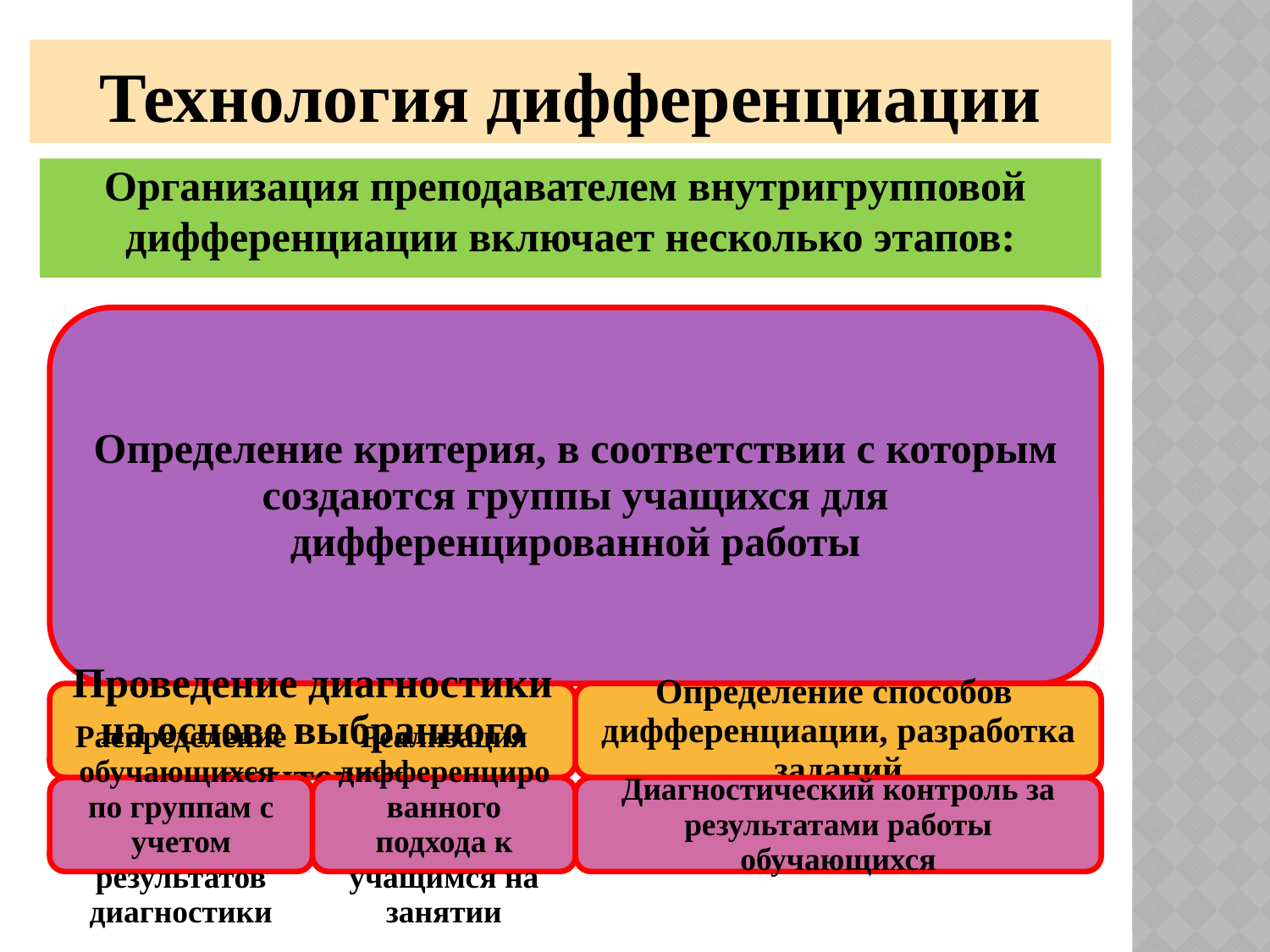

Технология дифференциации
# Организация преподавателем внутригрупповой  дифференциации включает несколько этапов:
Определение критерия, в соответствии с которым создаются группы учащихся для дифференцированной работы
Определение способов  дифференциации, разработка заданий
Диагностический контроль за результатами работы обучающихся